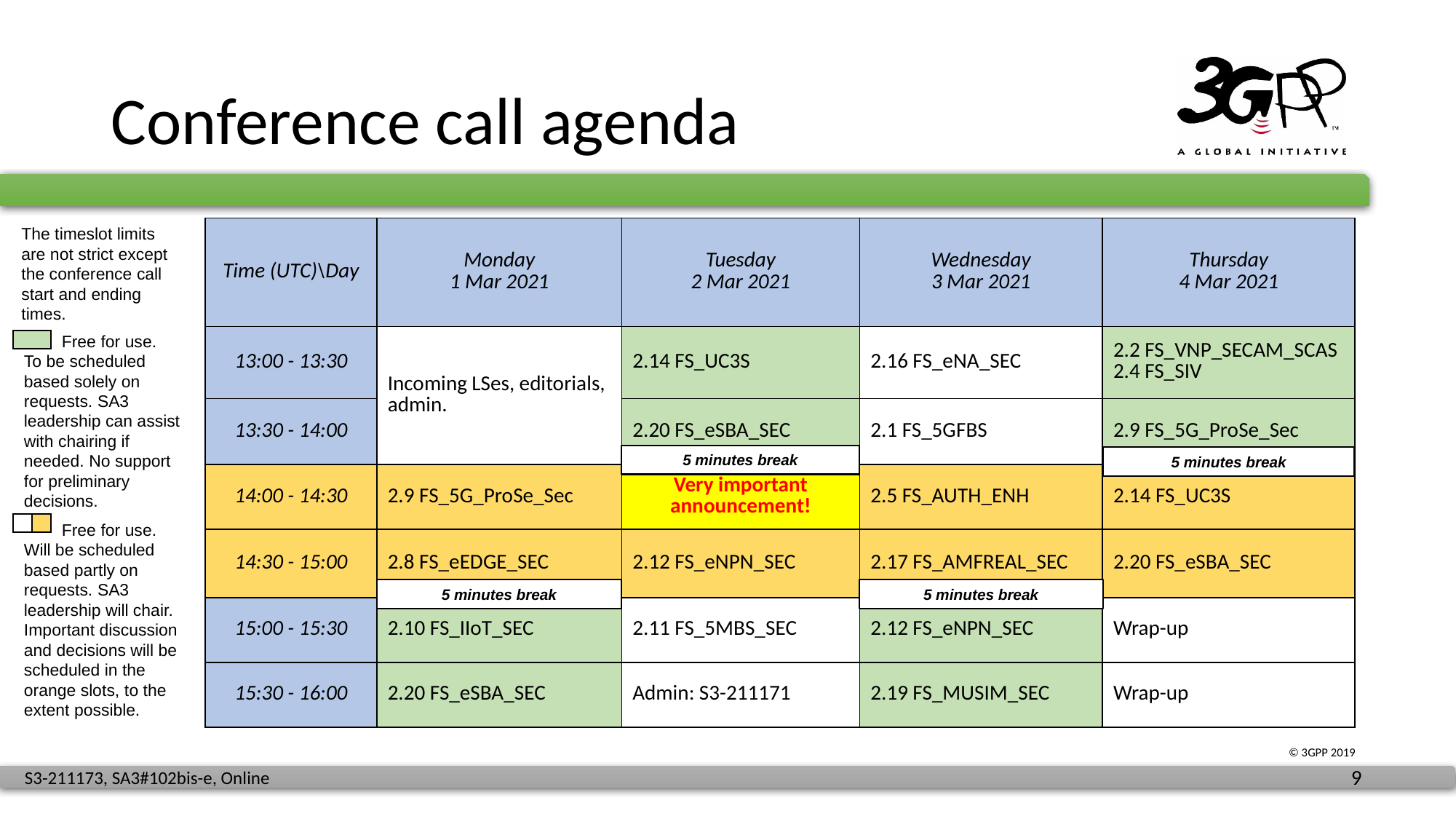

# Conference call agenda
The timeslot limits are not strict except the conference call start and ending times.
| Time (UTC)\Day | Monday 1 Mar 2021 | Tuesday 2 Mar 2021 | Wednesday 3 Mar 2021 | Thursday 4 Mar 2021 |
| --- | --- | --- | --- | --- |
| 13:00 - 13:30 | Incoming LSes, editorials, admin. | 2.14 FS\_UC3S | 2.16 FS\_eNA\_SEC | 2.2 FS\_VNP\_SECAM\_SCAS 2.4 FS\_SIV |
| 13:30 - 14:00 |  | 2.20 FS\_eSBA\_SEC | 2.1 FS\_5GFBS | 2.9 FS\_5G\_ProSe\_Sec |
| 14:00 - 14:30 | 2.9 FS\_5G\_ProSe\_Sec | Very important announcement! | 2.5 FS\_AUTH\_ENH | 2.14 FS\_UC3S |
| 14:30 - 15:00 | 2.8 FS\_eEDGE\_SEC | 2.12 FS\_eNPN\_SEC | 2.17 FS\_AMFREAL\_SEC | 2.20 FS\_eSBA\_SEC |
| 15:00 - 15:30 | 2.10 FS\_IIoT\_SEC | 2.11 FS\_5MBS\_SEC | 2.12 FS\_eNPN\_SEC | Wrap-up |
| 15:30 - 16:00 | 2.20 FS\_eSBA\_SEC | Admin: S3-211171 | 2.19 FS\_MUSIM\_SEC | Wrap-up |
        Free for use.
To be scheduled based solely on requests. SA3 leadership can assist with chairing if needed. No support for preliminary decisions.

5 minutes break
5 minutes break
        Free for use.
Will be scheduled based partly on requests. SA3 leadership will chair. Important discussion and decisions will be scheduled in the orange slots, to the extent possible.

5 minutes break
5 minutes break